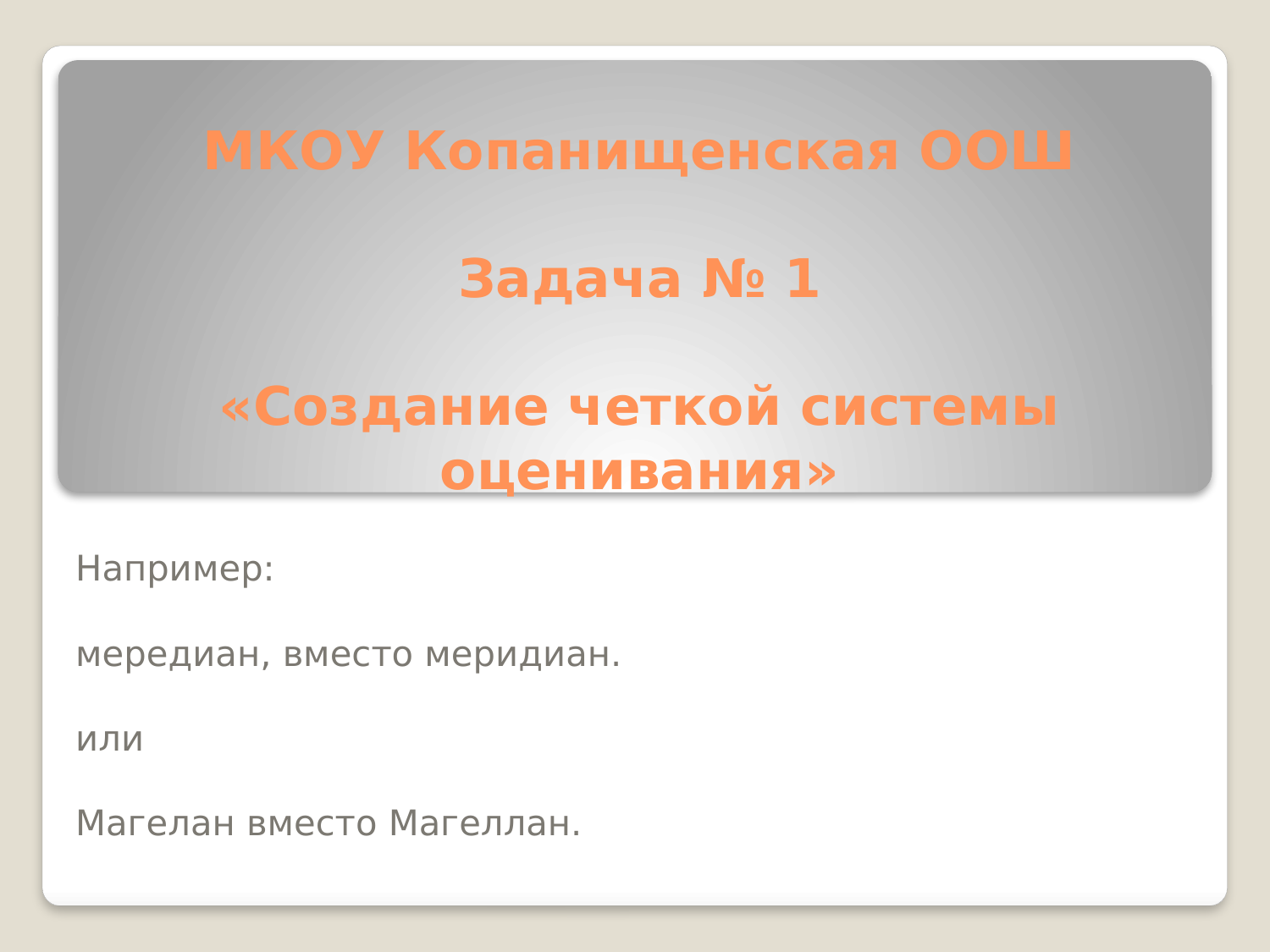

# МКОУ Копанищенская ООШ Задача № 1 «Создание четкой системы оценивания»
Например:

мередиан, вместо меридиан.

или

Магелан вместо Магеллан.